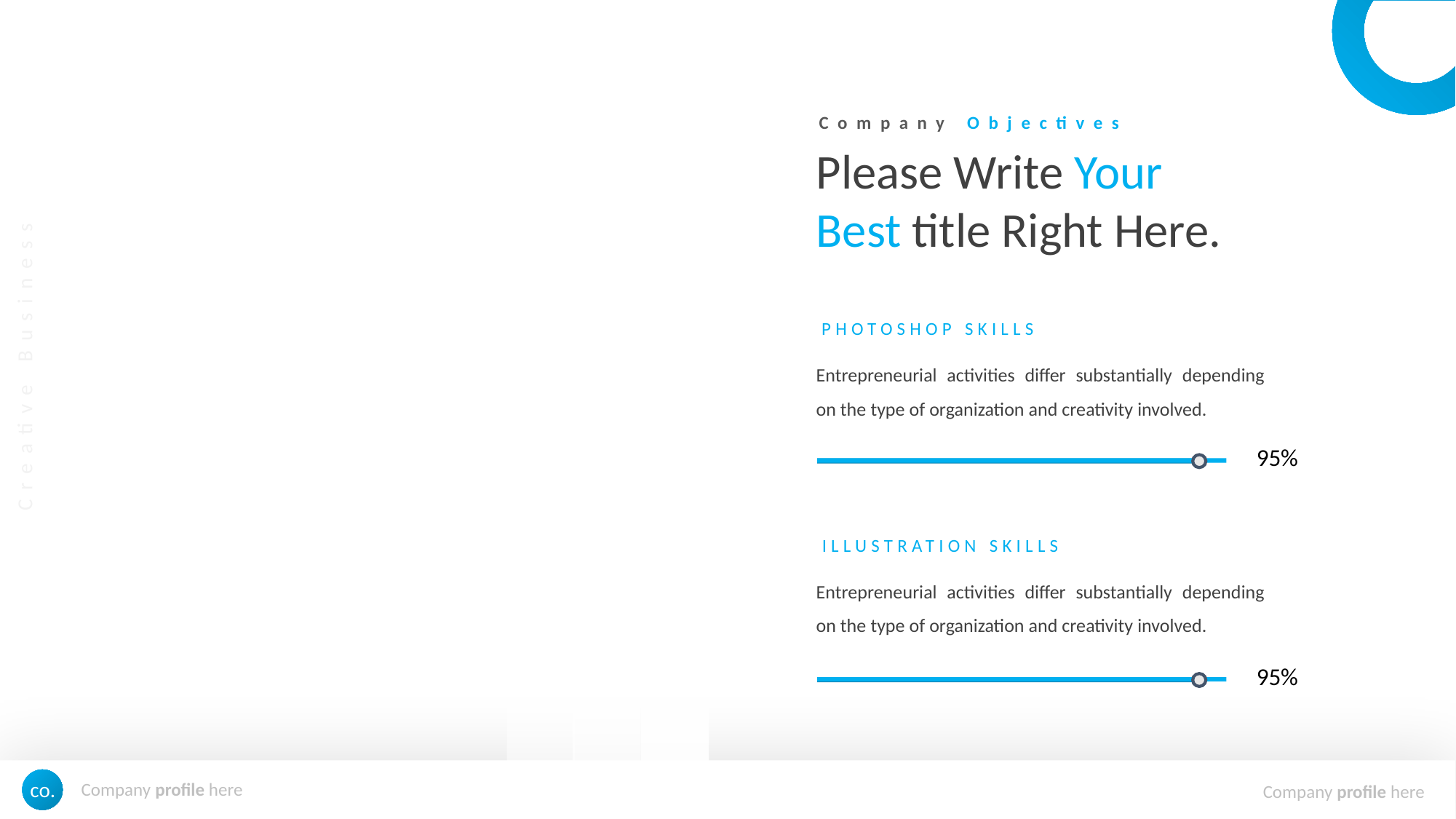

Company Objectives
Please Write Your Best title Right Here.
PHOTOSHOP SKILLS
Entrepreneurial activities differ substantially depending on the type of organization and creativity involved.
95%

ILLUSTRATION SKILLS
Entrepreneurial activities differ substantially depending on the type of organization and creativity involved.
95%